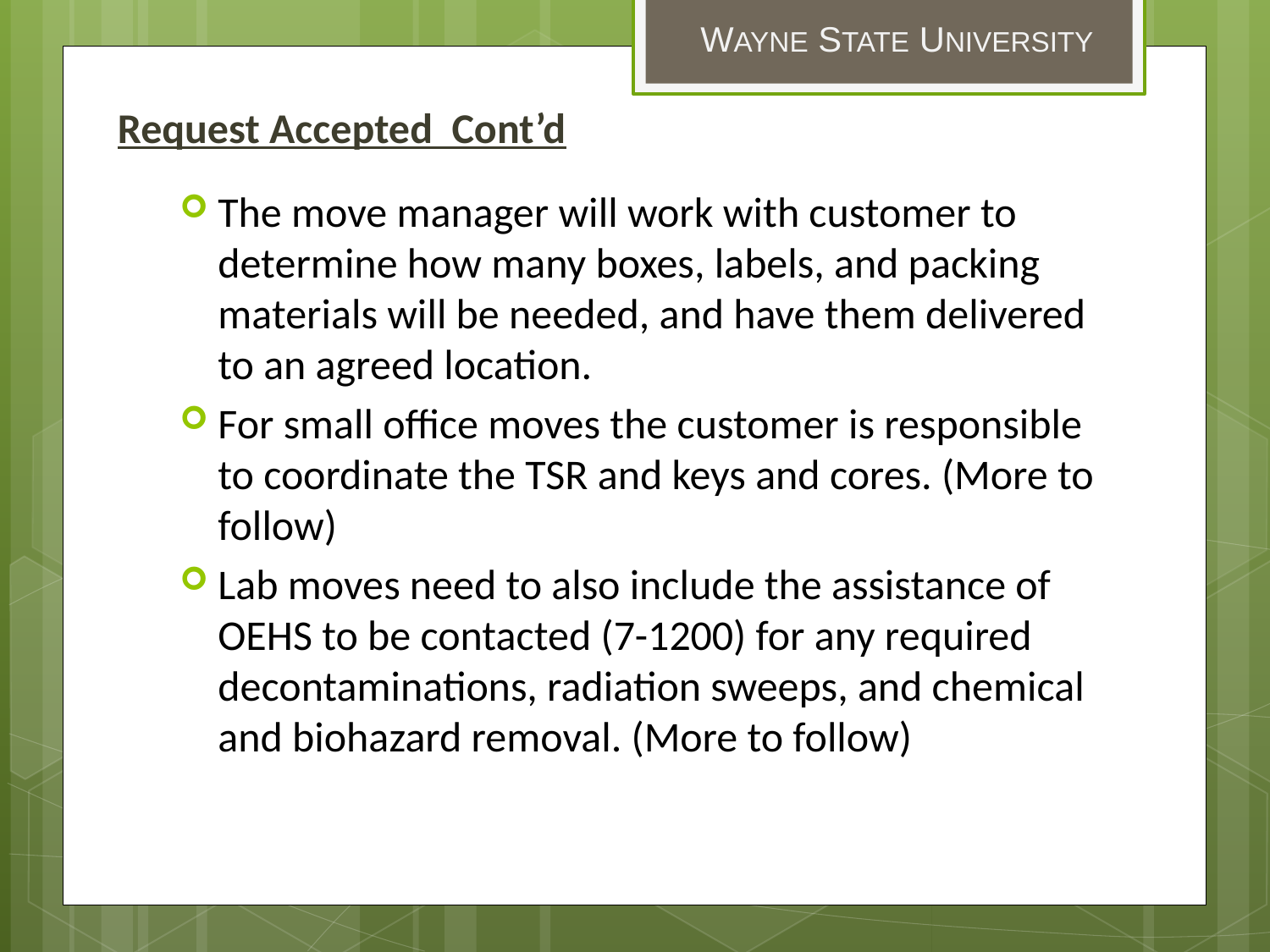

WAYNE STATE UNIVERSITY
Request Accepted  Cont’d

The move manager will work with customer to determine how many boxes, labels, and packing materials will be needed, and have them delivered to an agreed location.
For small office moves the customer is responsible to coordinate the TSR and keys and cores. (More to follow)
Lab moves need to also include the assistance of OEHS to be contacted (7-1200) for any required decontaminations, radiation sweeps, and chemical and biohazard removal. (More to follow)